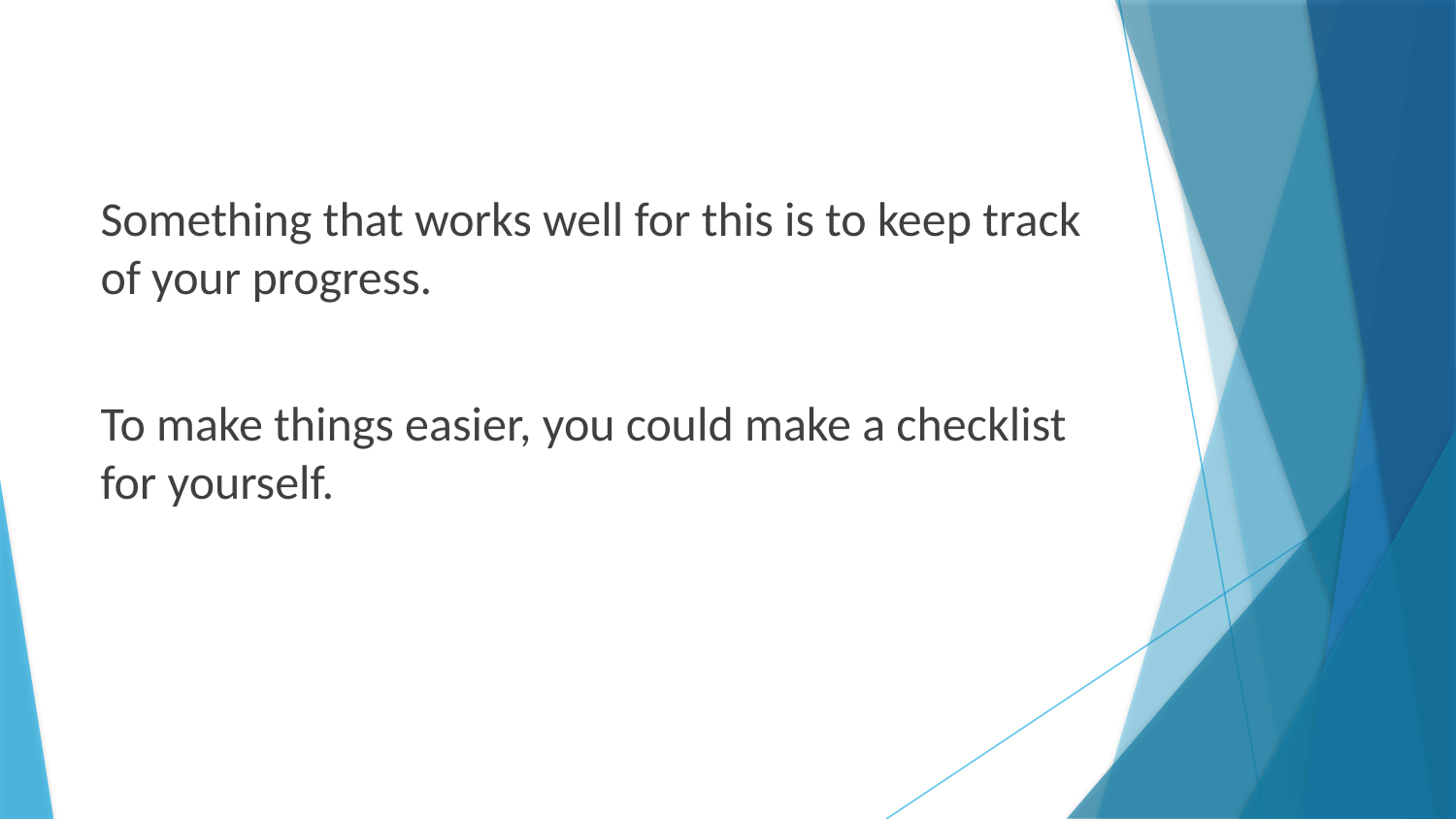

Something that works well for this is to keep track of your progress.

To make things easier, you could make a checklist for yourself.